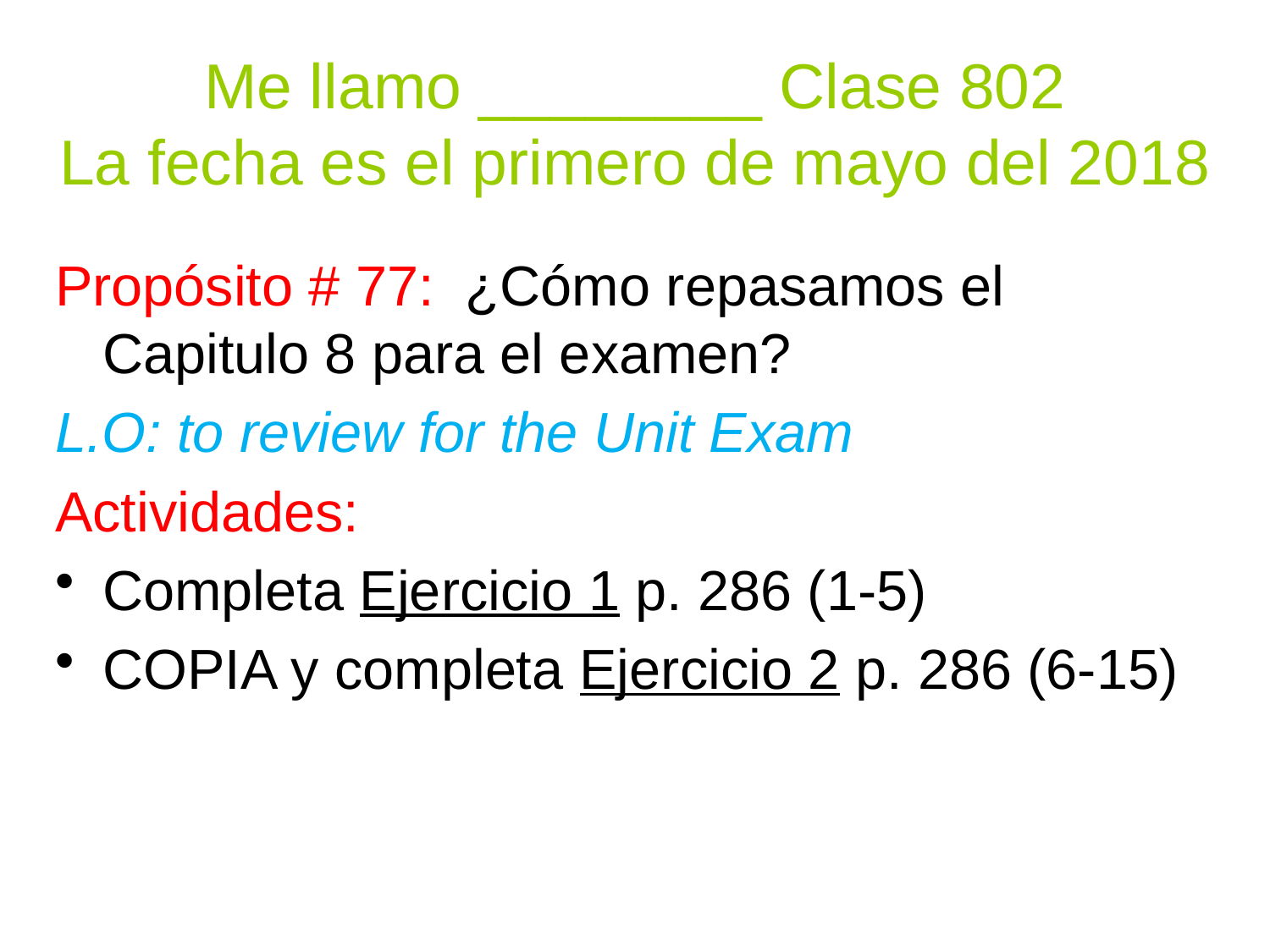

# Me llamo ________ Clase 802 La fecha es el primero de mayo del 2018
Propósito # 77:  ¿Cómo repasamos el Capitulo 8 para el examen?
L.O: to review for the Unit Exam
Actividades:
Completa Ejercicio 1 p. 286 (1-5)
COPIA y completa Ejercicio 2 p. 286 (6-15)